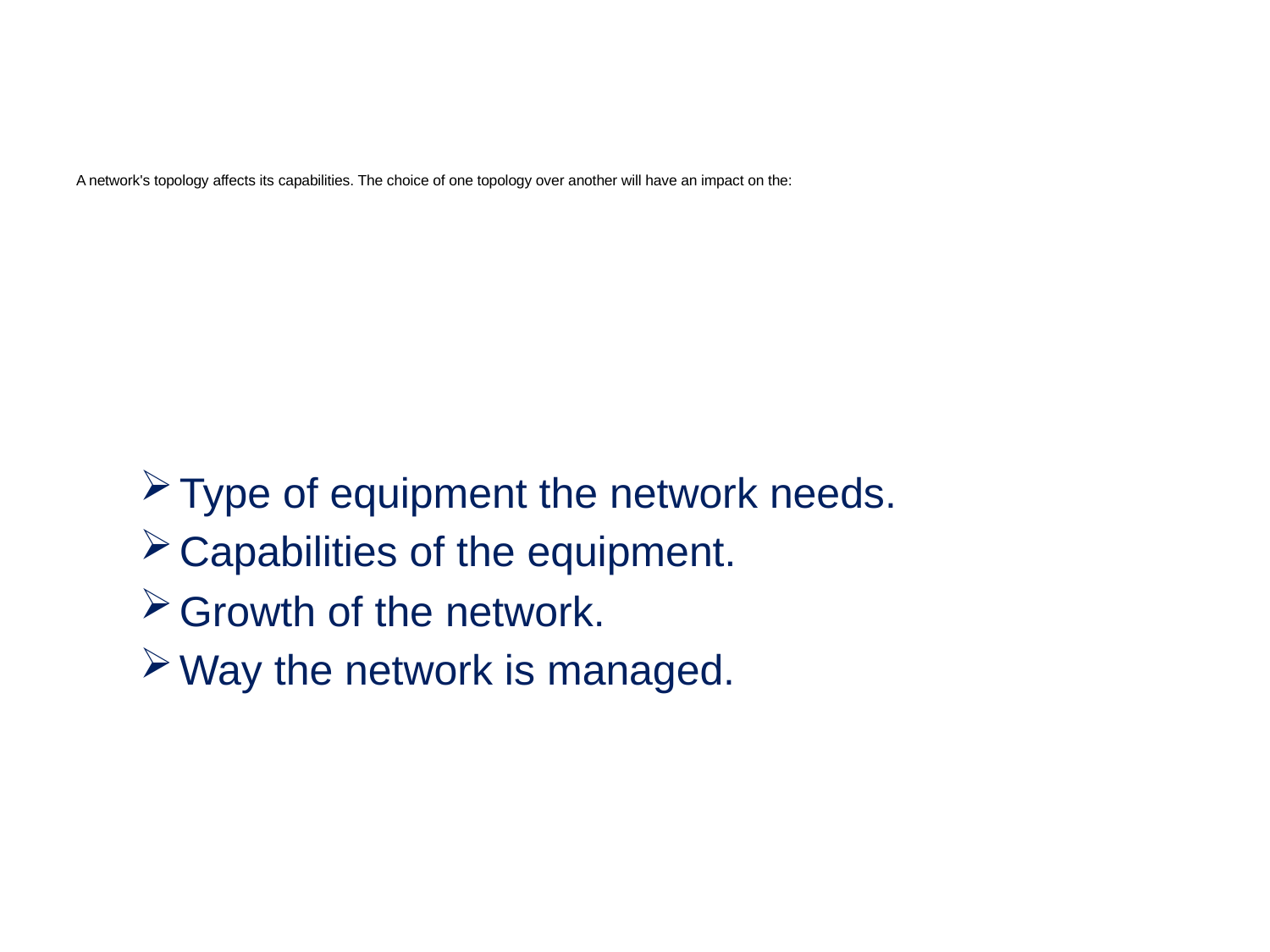

# A network's topology affects its capabilities. The choice of one topology over another will have an impact on the:

Type of equipment the network needs.
Capabilities of the equipment.
Growth of the network.
Way the network is managed.